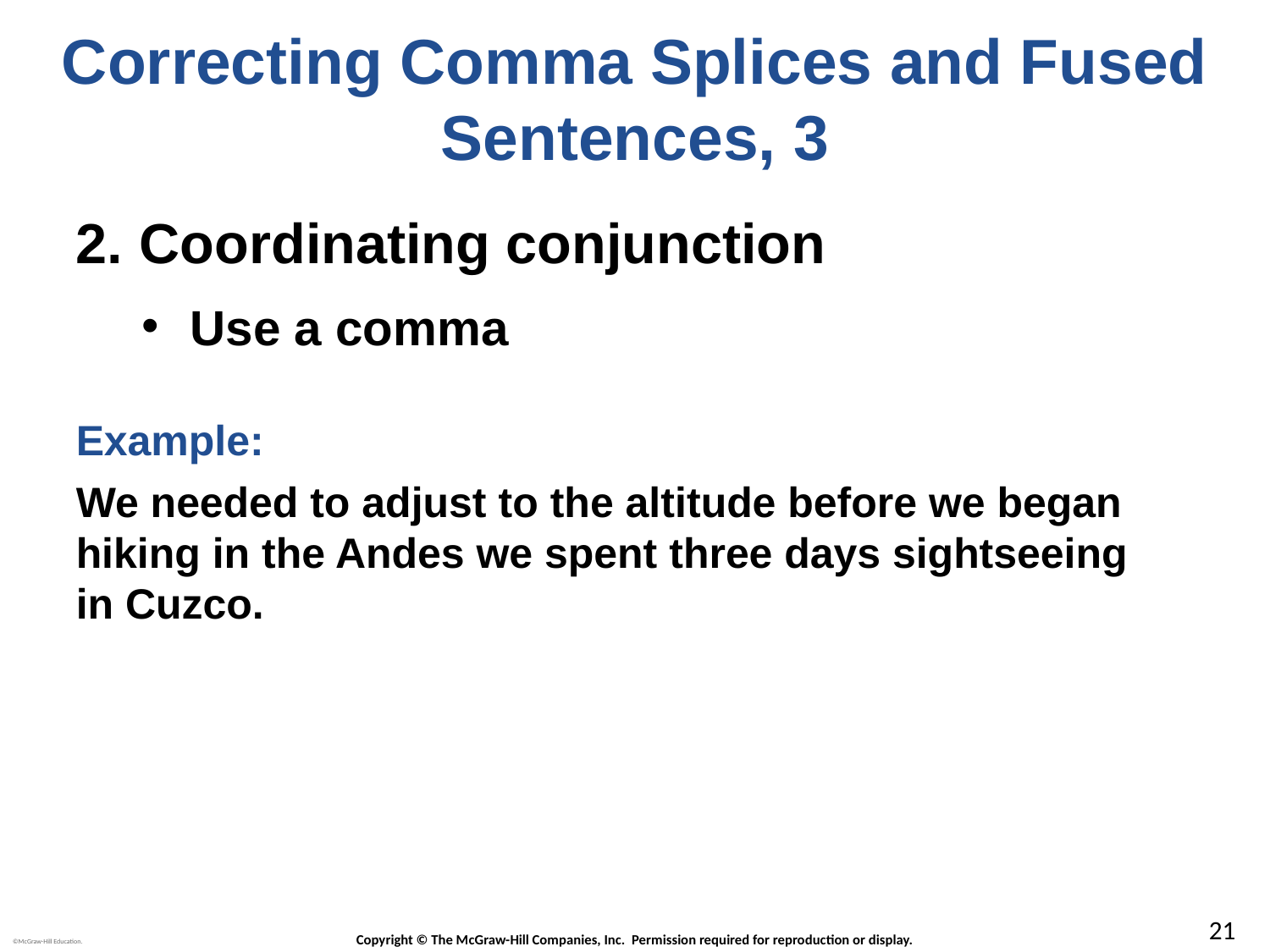

# Correcting Comma Splices and Fused Sentences, 3
Coordinating conjunction
Use a comma
Example:
We needed to adjust to the altitude before we began hiking in the Andes we spent three days sightseeing in Cuzco.